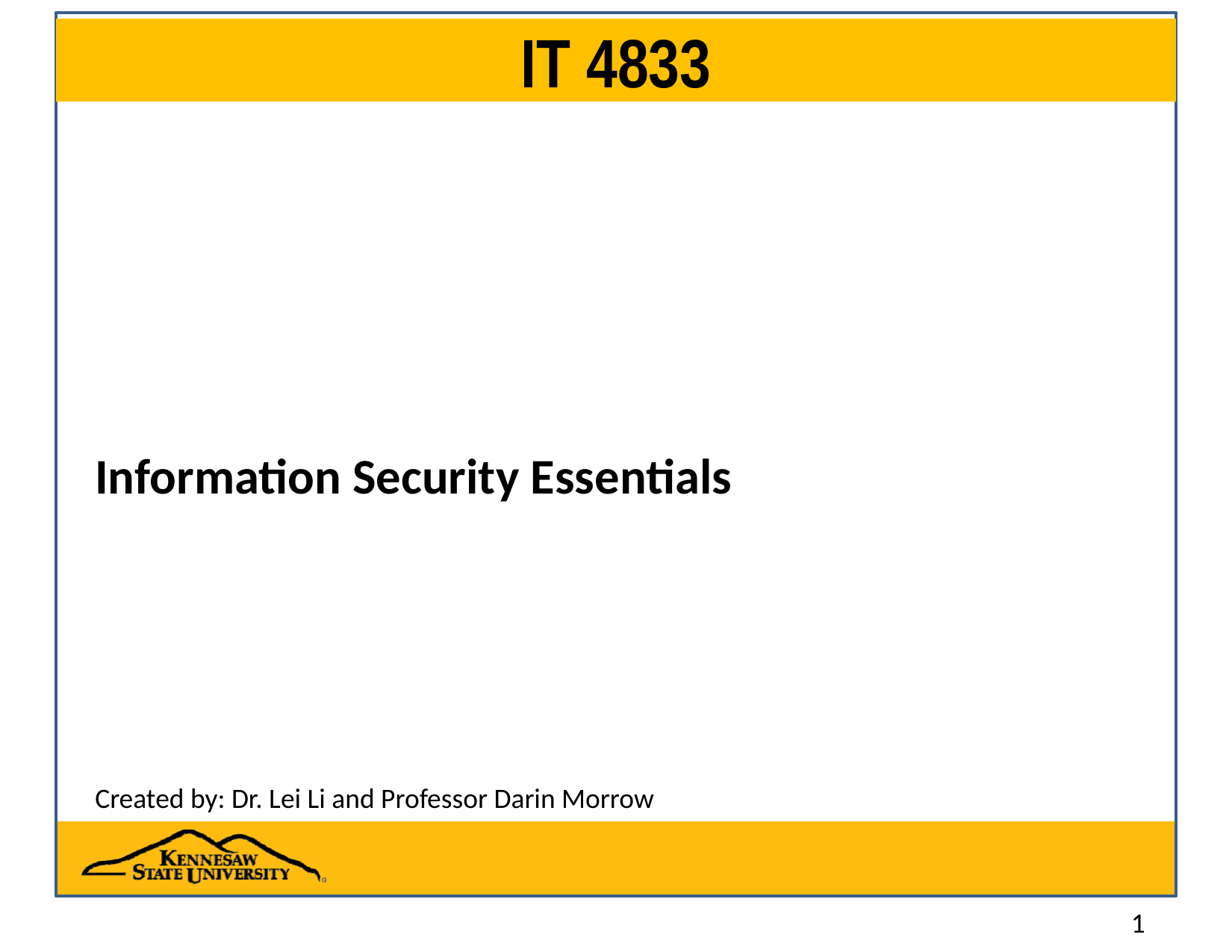

# IT 4833
Information Security Essentials
Created by: Dr. Lei Li and Professor Darin Morrow